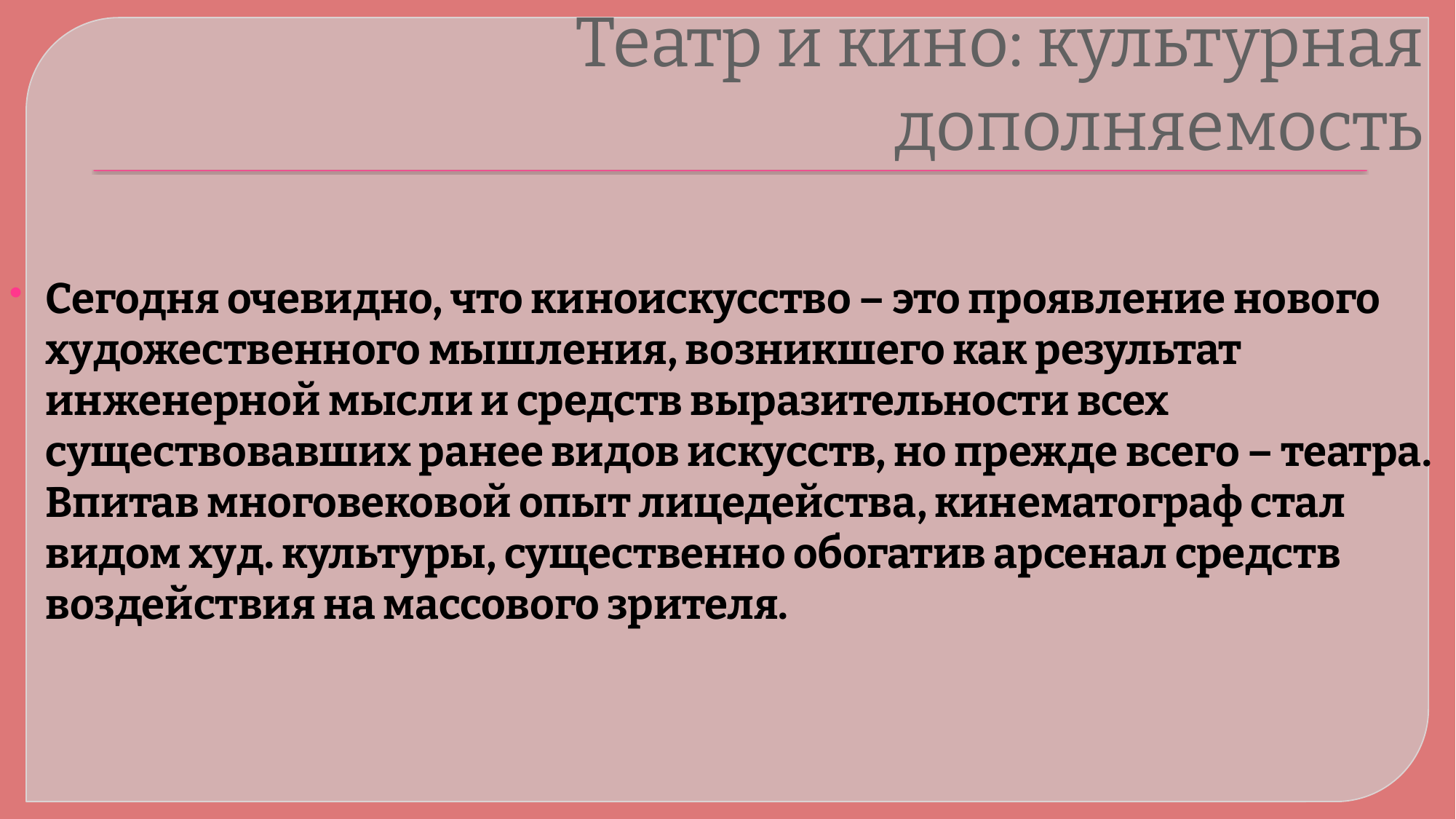

# Театр и кино: культурная дополняемость
Сегодня очевидно, что киноискусство – это проявление нового художественного мышления, возникшего как результат инженерной мысли и средств выразительности всех существовавших ранее видов искусств, но прежде всего – театра. Впитав многовековой опыт лицедейства, кинематограф стал видом худ. культуры, существенно обогатив арсенал средств воздействия на массового зрителя.